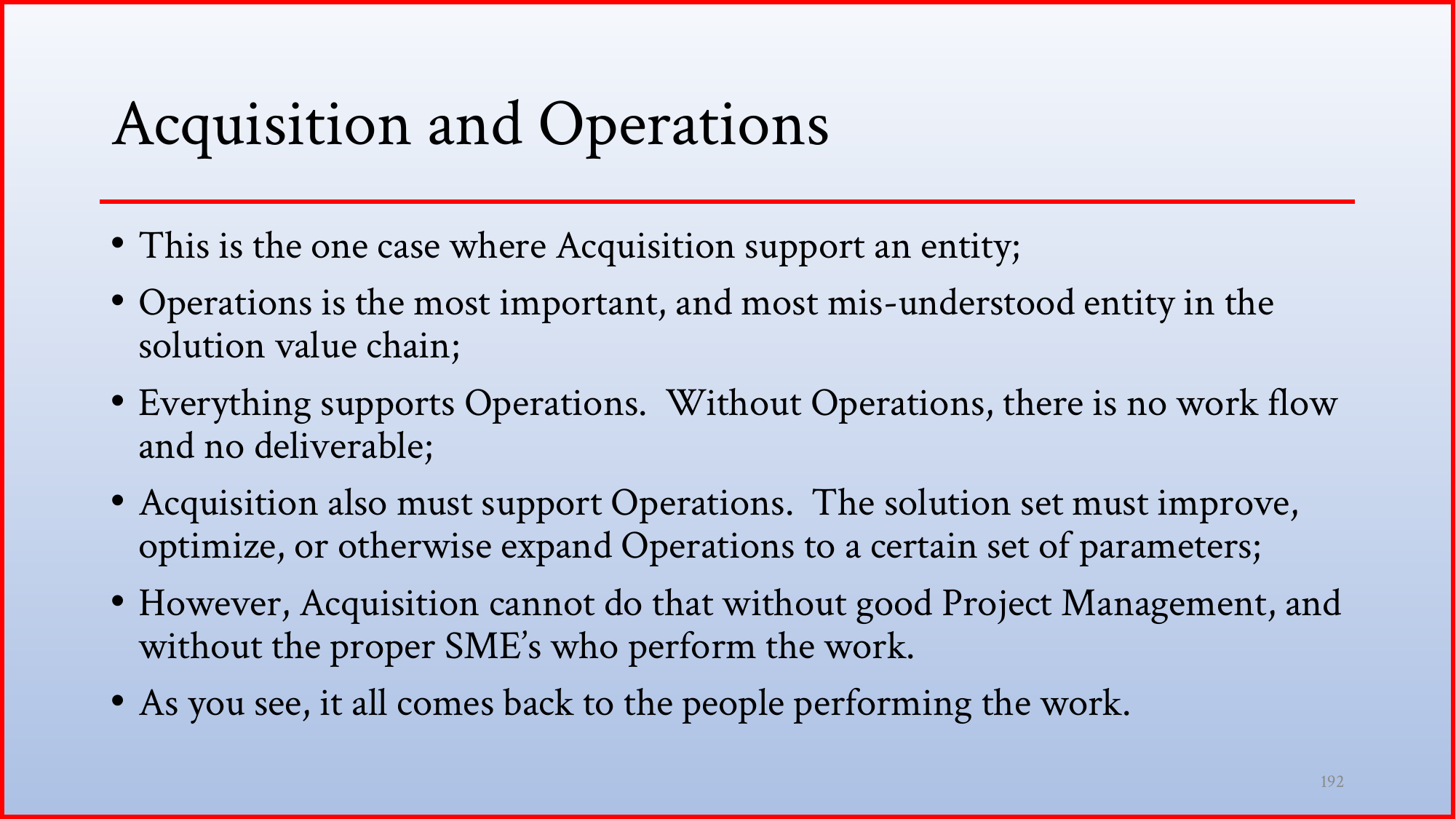

# Acquisition and Operations
This is the one case where Acquisition support an entity;
Operations is the most important, and most mis-understood entity in the solution value chain;
Everything supports Operations.  Without Operations, there is no work flow and no deliverable;
Acquisition also must support Operations.  The solution set must improve, optimize, or otherwise expand Operations to a certain set of parameters;
However, Acquisition cannot do that without good Project Management, and without the proper SME’s who perform the work.
As you see, it all comes back to the people performing the work.
192